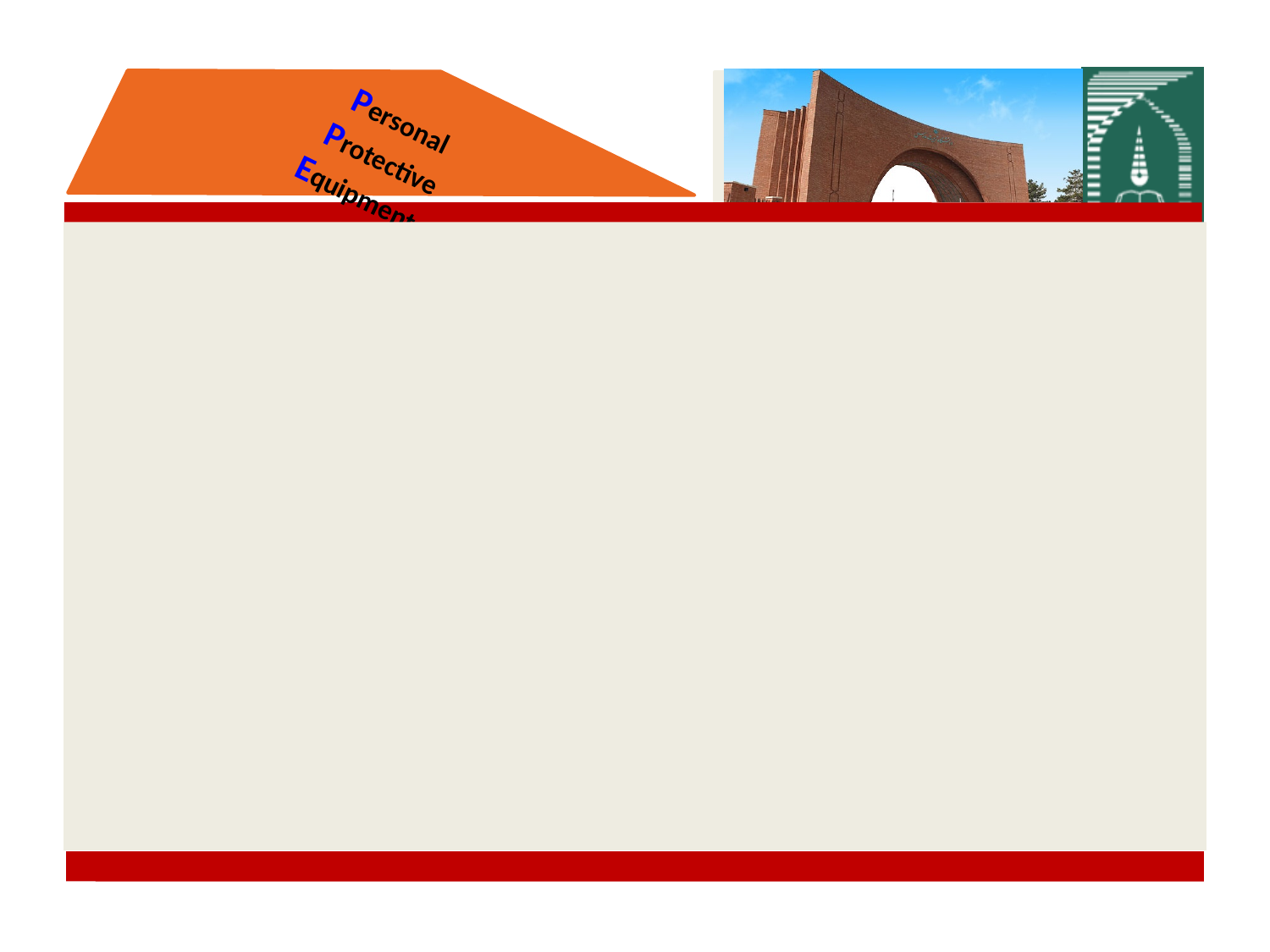

انواع خطرات
خطر سقوط اشیاء
خطر برخورد با اشیاء
خطر بریدگی توسط اشیا تیز و برنده
خطرات مواد شیمیایی
خطرات مواد بیولوژیکی
خطرات ناشی از گرما و سرمای نامتعارف
گرد و غبارهای خطرناک
پرتوها
برق گرفتگی
سر و صدا و ارتعاش